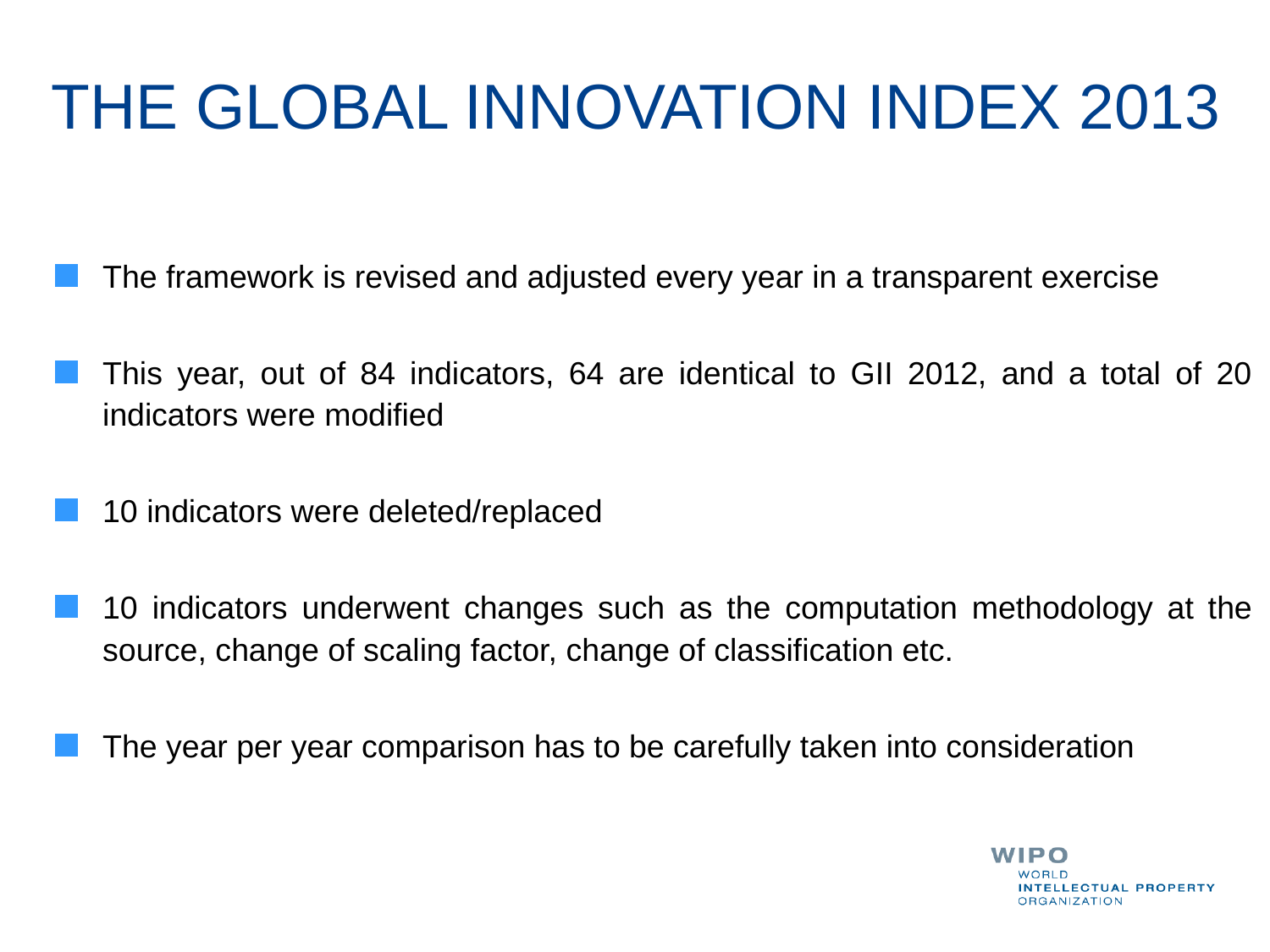

# THE GLOBAL INNOVATION INDEX 2013
The framework is revised and adjusted every year in a transparent exercise

This year, out of 84 indicators, 64 are identical to GII 2012, and a total of 20 indicators were modified

10 indicators were deleted/replaced

10 indicators underwent changes such as the computation methodology at the source, change of scaling factor, change of classification etc.

The year per year comparison has to be carefully taken into consideration